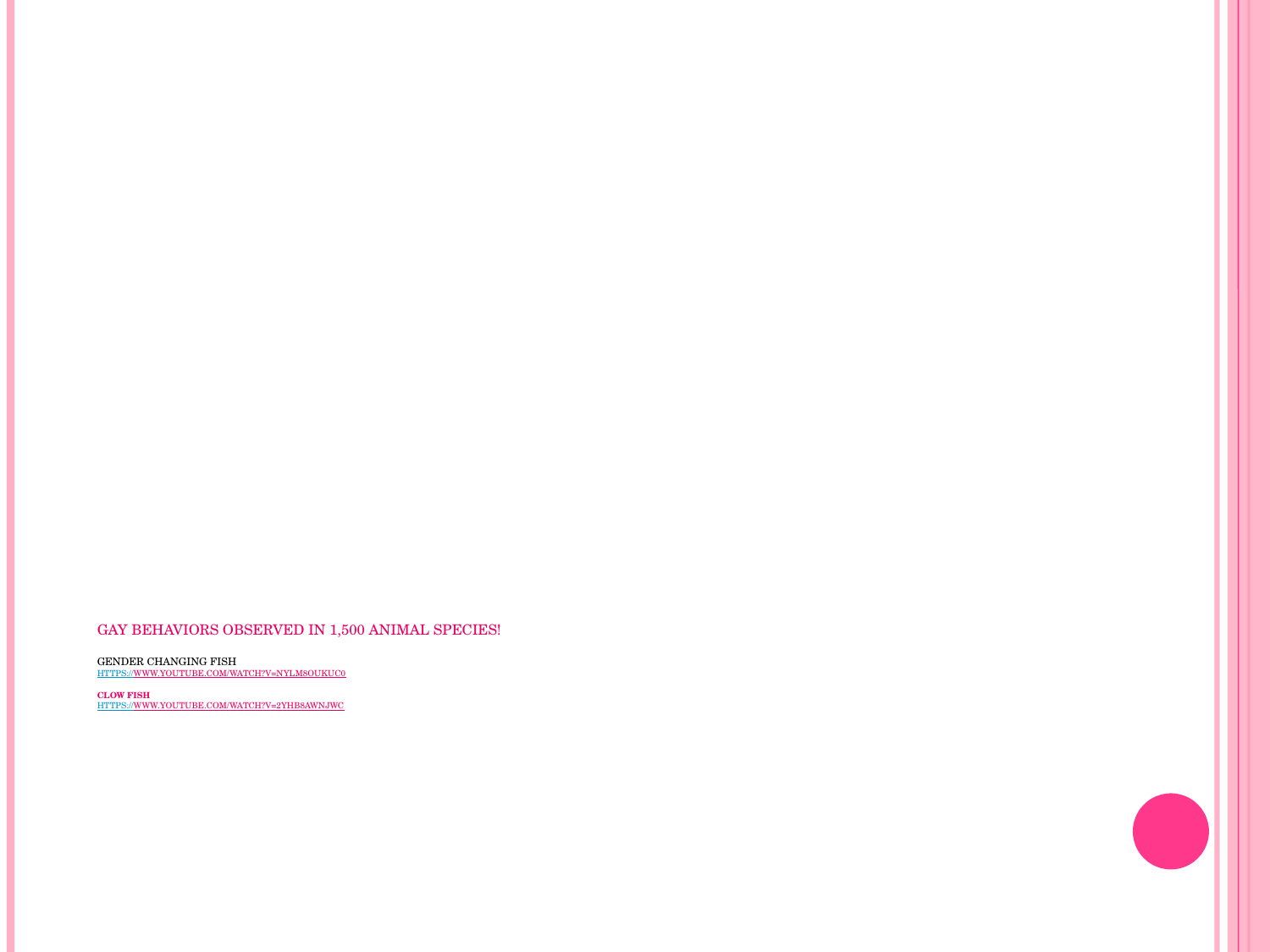

# Gay behaviors observed in 1,500 animal species! Gender Changing Fish https://www.youtube.com/watch?v=nylM8OUKUC0 Clow Fish https://www.youtube.com/watch?v=2YHB8AWnjwc